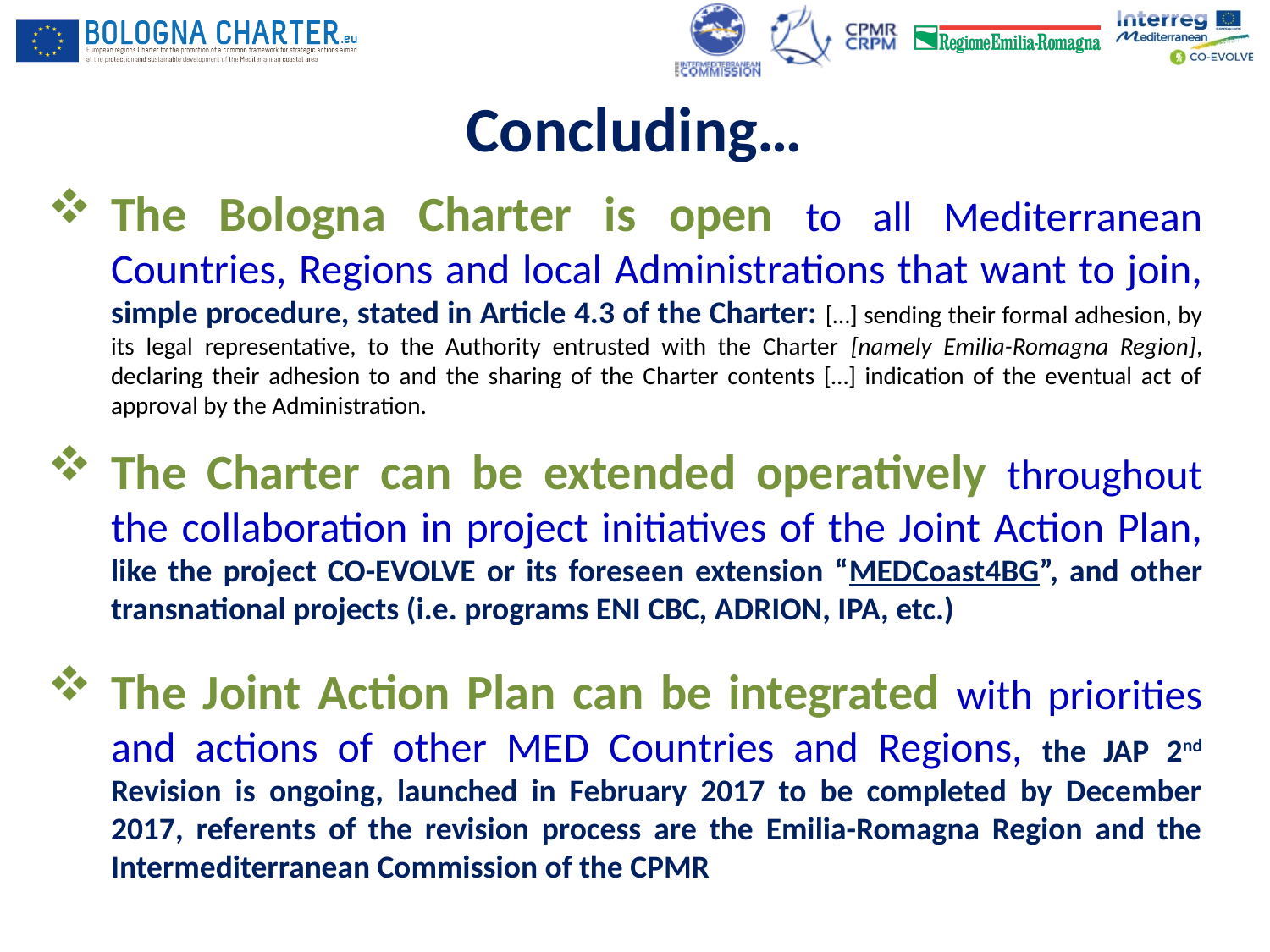

Concluding…
The Bologna Charter is open to all Mediterranean Countries, Regions and local Administrations that want to join, simple procedure, stated in Article 4.3 of the Charter: […] sending their formal adhesion, by its legal representative, to the Authority entrusted with the Charter [namely Emilia-Romagna Region], declaring their adhesion to and the sharing of the Charter contents […] indication of the eventual act of approval by the Administration.
The Charter can be extended operatively throughout the collaboration in project initiatives of the Joint Action Plan, like the project CO-EVOLVE or its foreseen extension “MEDCoast4BG”, and other transnational projects (i.e. programs ENI CBC, ADRION, IPA, etc.)
The Joint Action Plan can be integrated with priorities and actions of other MED Countries and Regions, the JAP 2nd Revision is ongoing, launched in February 2017 to be completed by December 2017, referents of the revision process are the Emilia-Romagna Region and the Intermediterranean Commission of the CPMR